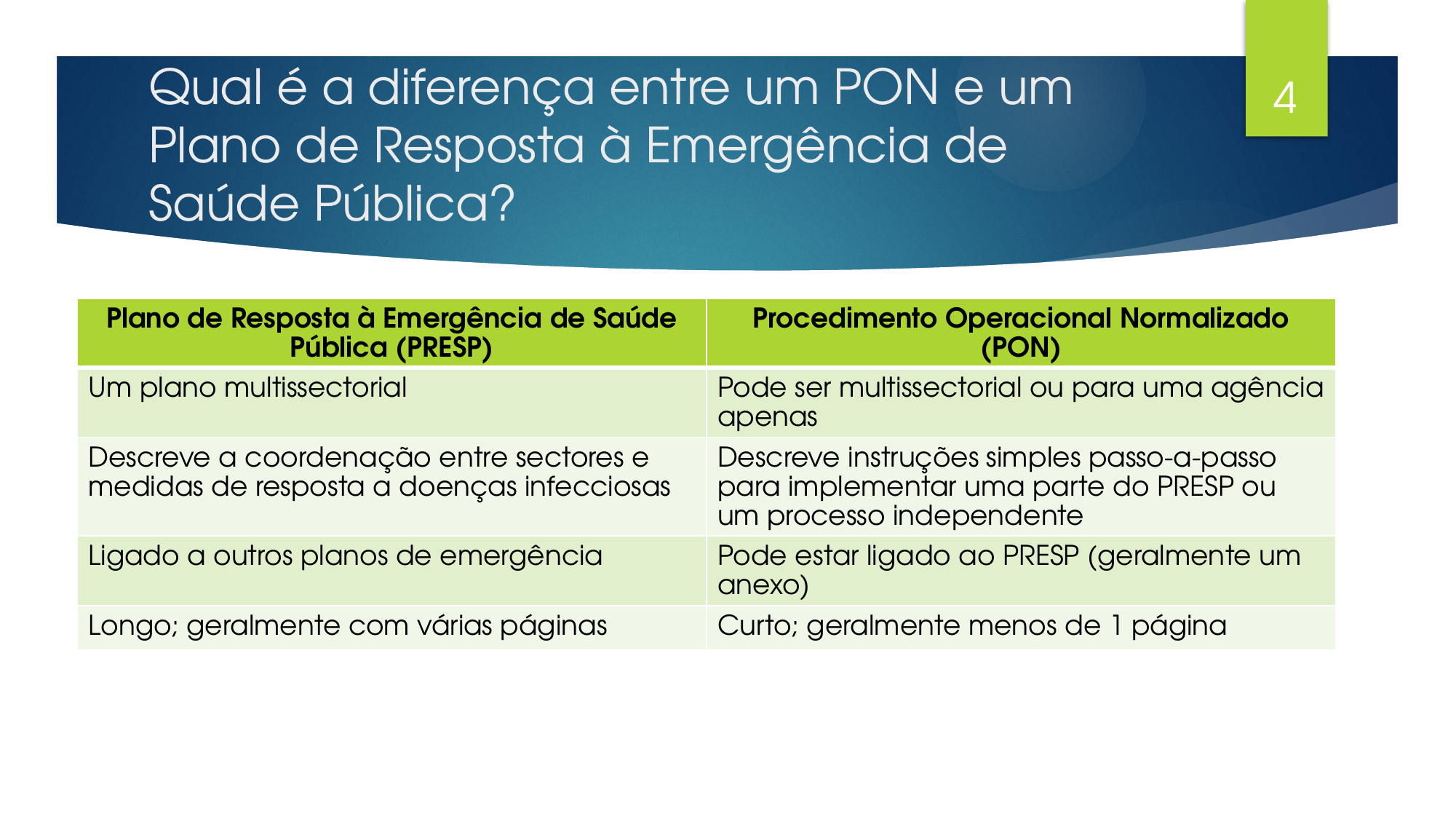

4
# Qual é a diferença entre um PON e um Plano de Resposta à Emergência de Saúde Pública?
| Plano de Resposta à Emergência de Saúde Pública (PRESP) | Procedimento Operacional Normalizado (PON) |
| --- | --- |
| Um plano multissectorial | Pode ser multissectorial ou para uma agência apenas |
| Descreve a coordenação entre sectores e medidas de resposta a doenças infecciosas | Descreve instruções simples passo-a-passo para implementar uma parte do PRESP ou um processo independente |
| Ligado a outros planos de emergência | Pode estar ligado ao PRESP (geralmente um anexo) |
| Longo; geralmente com várias páginas | Curto; geralmente menos de 1 página |